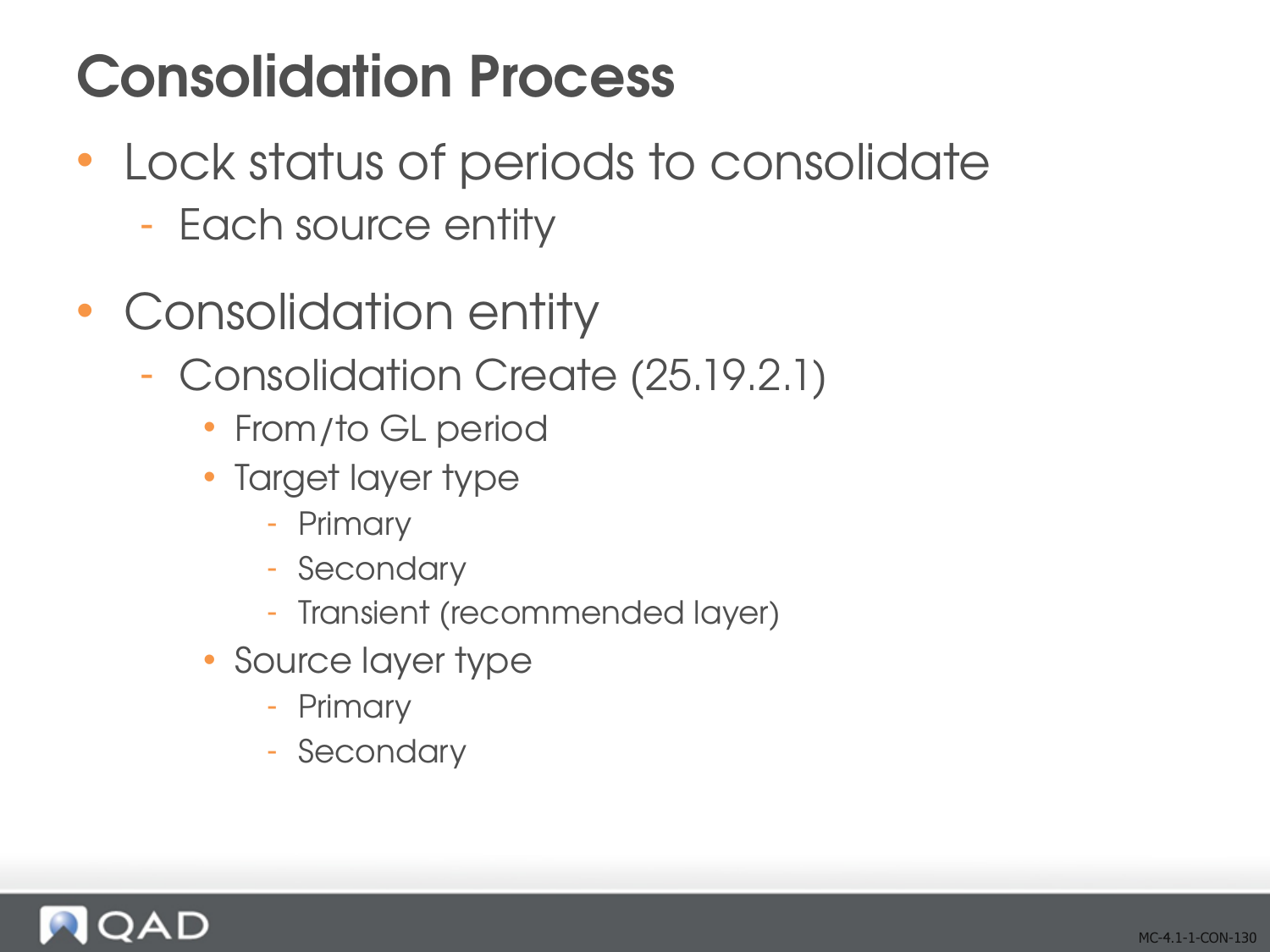

# Consolidation Process
Lock status of periods to consolidate
Each source entity
Consolidation entity
Consolidation Create (25.19.2.1)
From/to GL period
Target layer type
Primary
Secondary
Transient (recommended layer)
Source layer type
Primary
Secondary
MC-4.1-1-CON-130